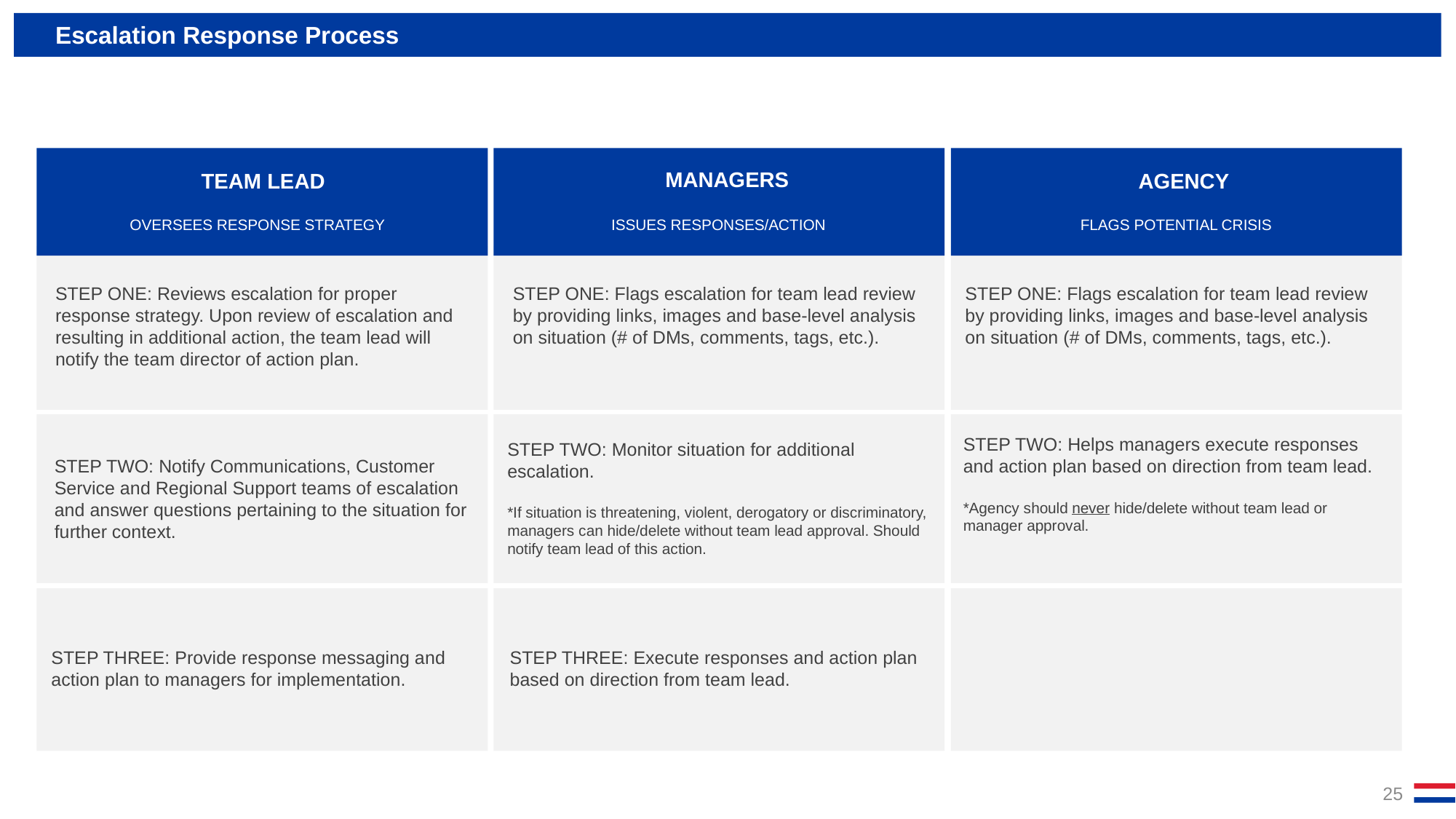

Escalation Response Process

MANAGERS
TEAM LEAD
AGENCY
FLAGS POTENTIAL CRISIS
ISSUES RESPONSES/ACTION
OVERSEES RESPONSE STRATEGY

STEP ONE: Reviews escalation for proper response strategy. Upon review of escalation and resulting in additional action, the team lead will notify the team director of action plan.
STEP ONE: Flags escalation for team lead review by providing links, images and base-level analysis on situation (# of DMs, comments, tags, etc.).
STEP ONE: Flags escalation for team lead review by providing links, images and base-level analysis on situation (# of DMs, comments, tags, etc.).
STEP TWO: Helps managers execute responses and action plan based on direction from team lead.

*Agency should never hide/delete without team lead or manager approval.
STEP TWO: Monitor situation for additional escalation.

*If situation is threatening, violent, derogatory or discriminatory, managers can hide/delete without team lead approval. Should notify team lead of this action.
STEP TWO: Notify Communications, Customer Service and Regional Support teams of escalation and answer questions pertaining to the situation for further context.
STEP THREE: Execute responses and action plan based on direction from team lead.
STEP THREE: Provide response messaging and action plan to managers for implementation.
25